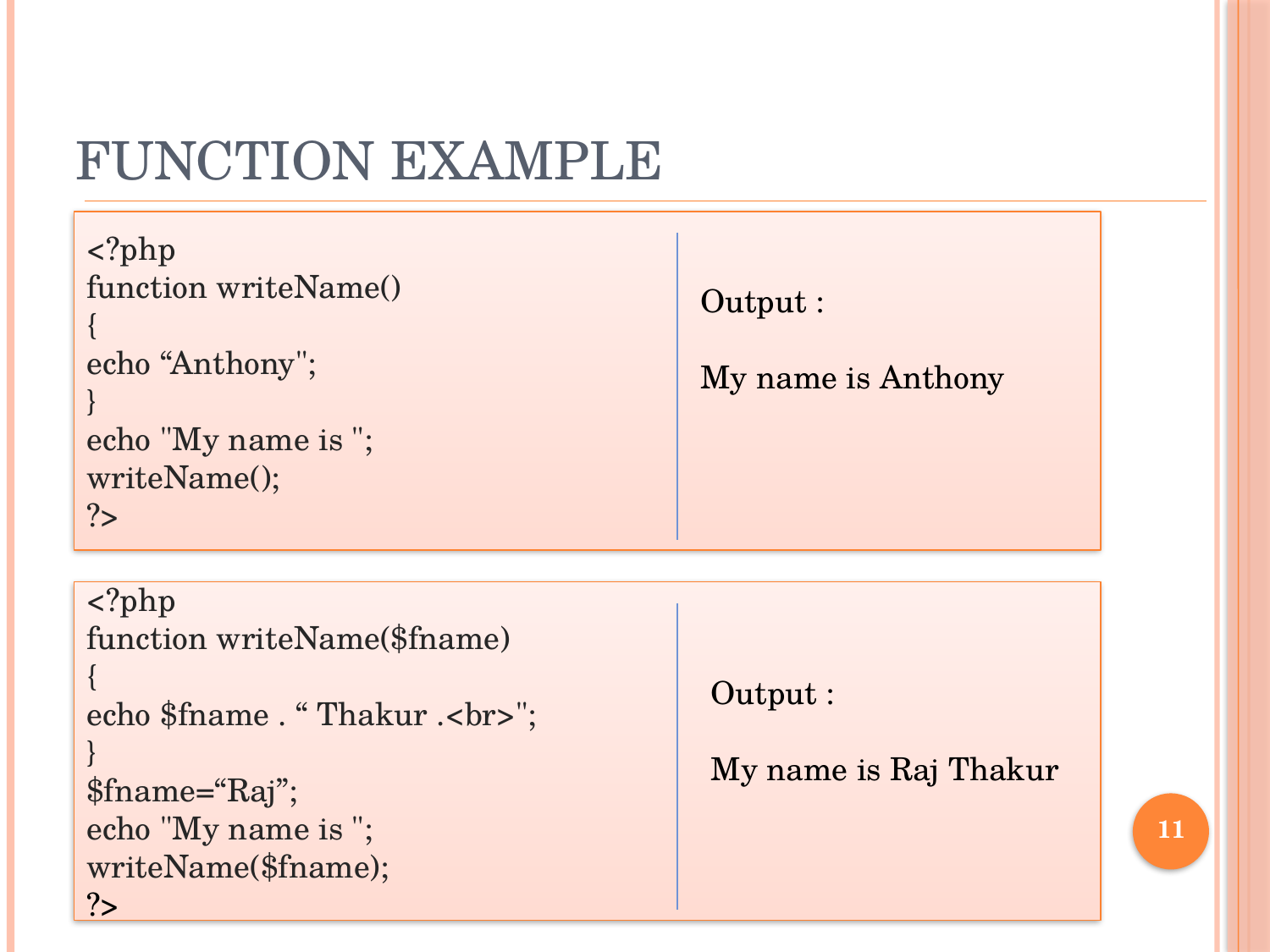

# Function Example

<?php
function writeName()
{
echo “Anthony";
}
echo "My name is ";
writeName();
?>
Output :

My name is Anthony
<?php
function writeName($fname)
{
echo $fname . “ Thakur .<br>";
}
$fname=“Raj”;
echo "My name is ";
writeName($fname);
?>
Output :

My name is Raj Thakur
11